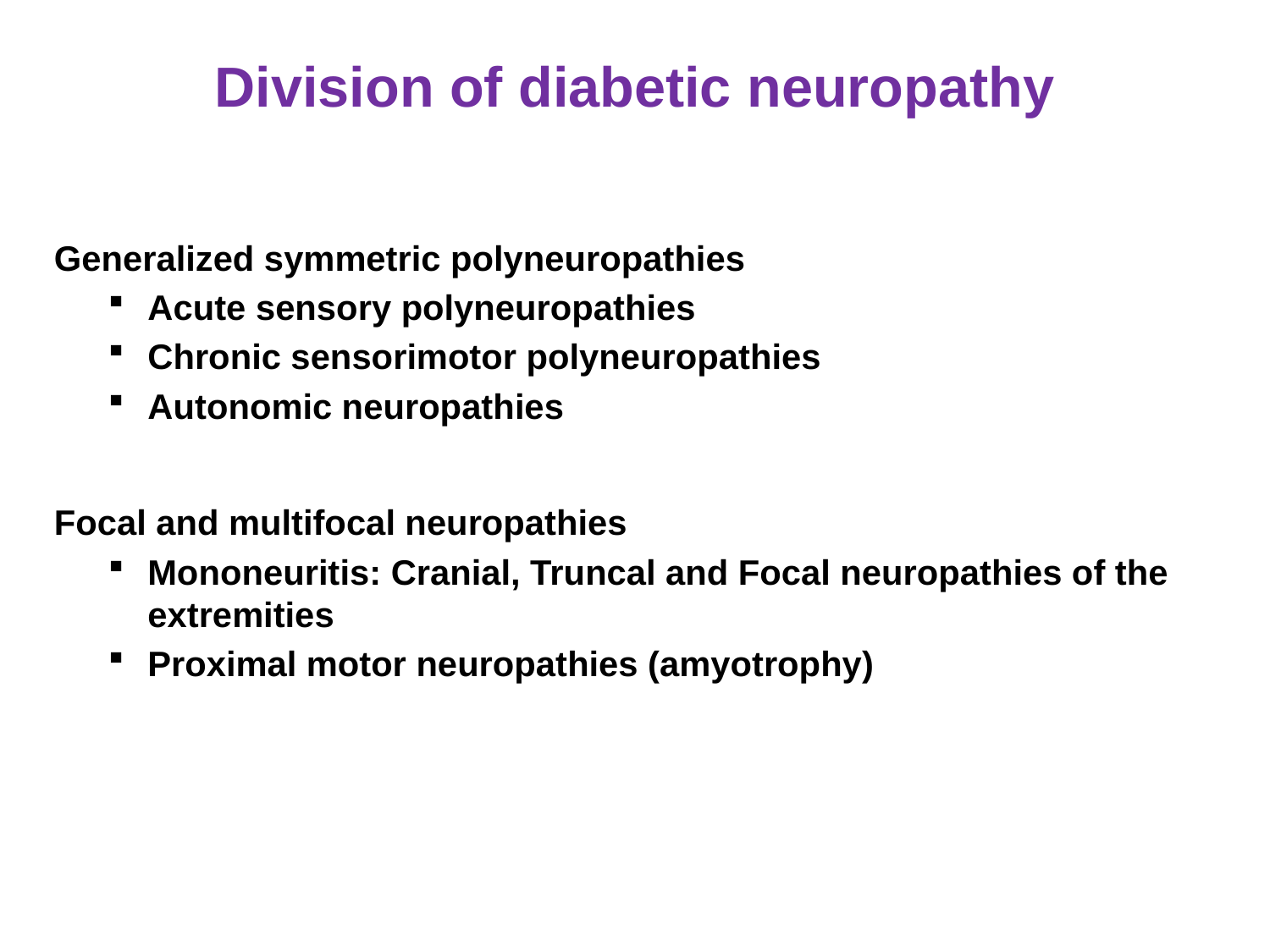

# Division of diabetic neuropathy

 Generalized symmetric polyneuropathies
Acute sensory polyneuropathies
Chronic sensorimotor polyneuropathies
Autonomic neuropathies

 Focal and multifocal neuropathies
Mononeuritis: Cranial, Truncal and Focal neuropathies of the extremities
Proximal motor neuropathies (amyotrophy)